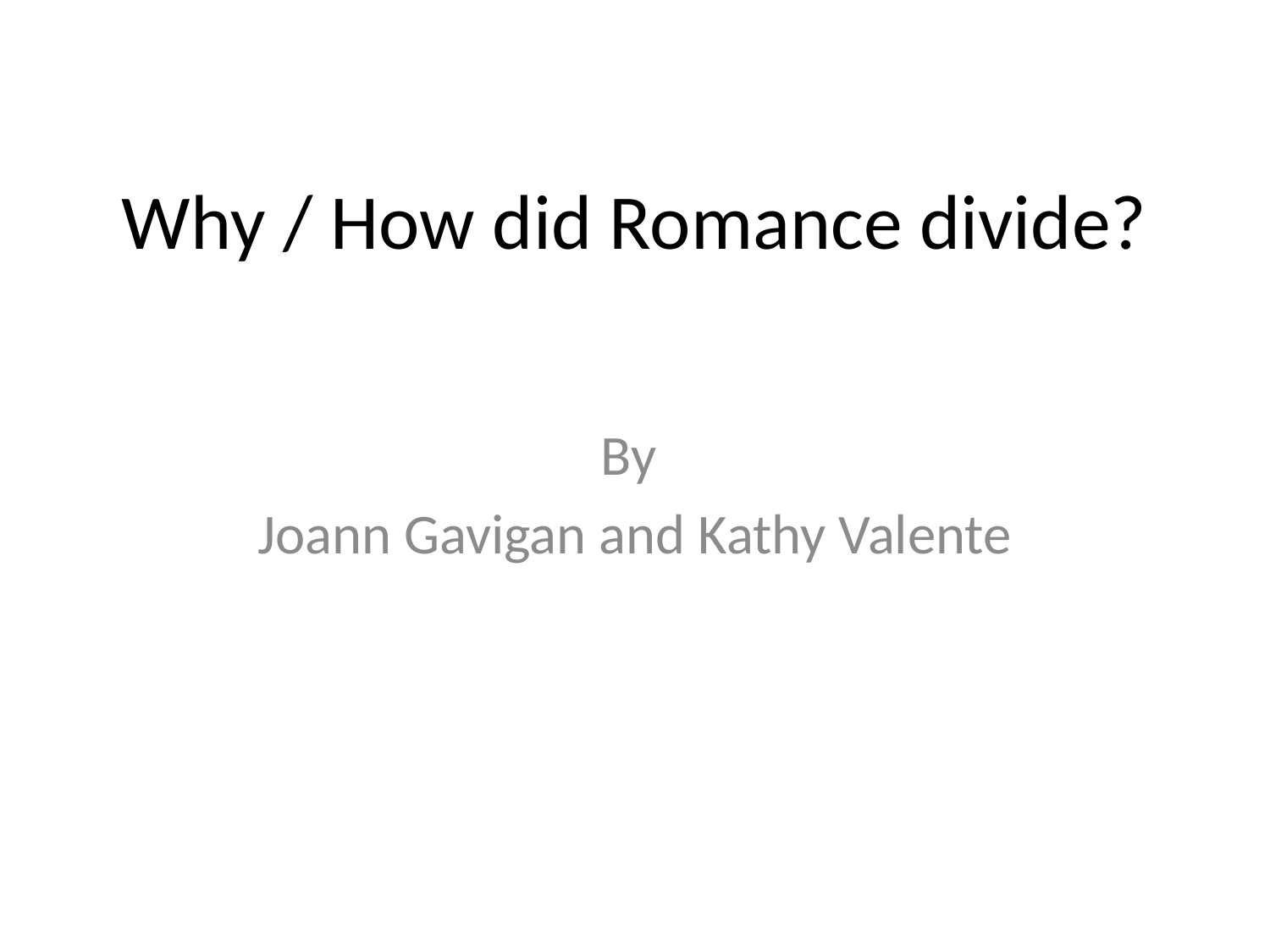

# Why / How did Romance divide?
By
Joann Gavigan and Kathy Valente